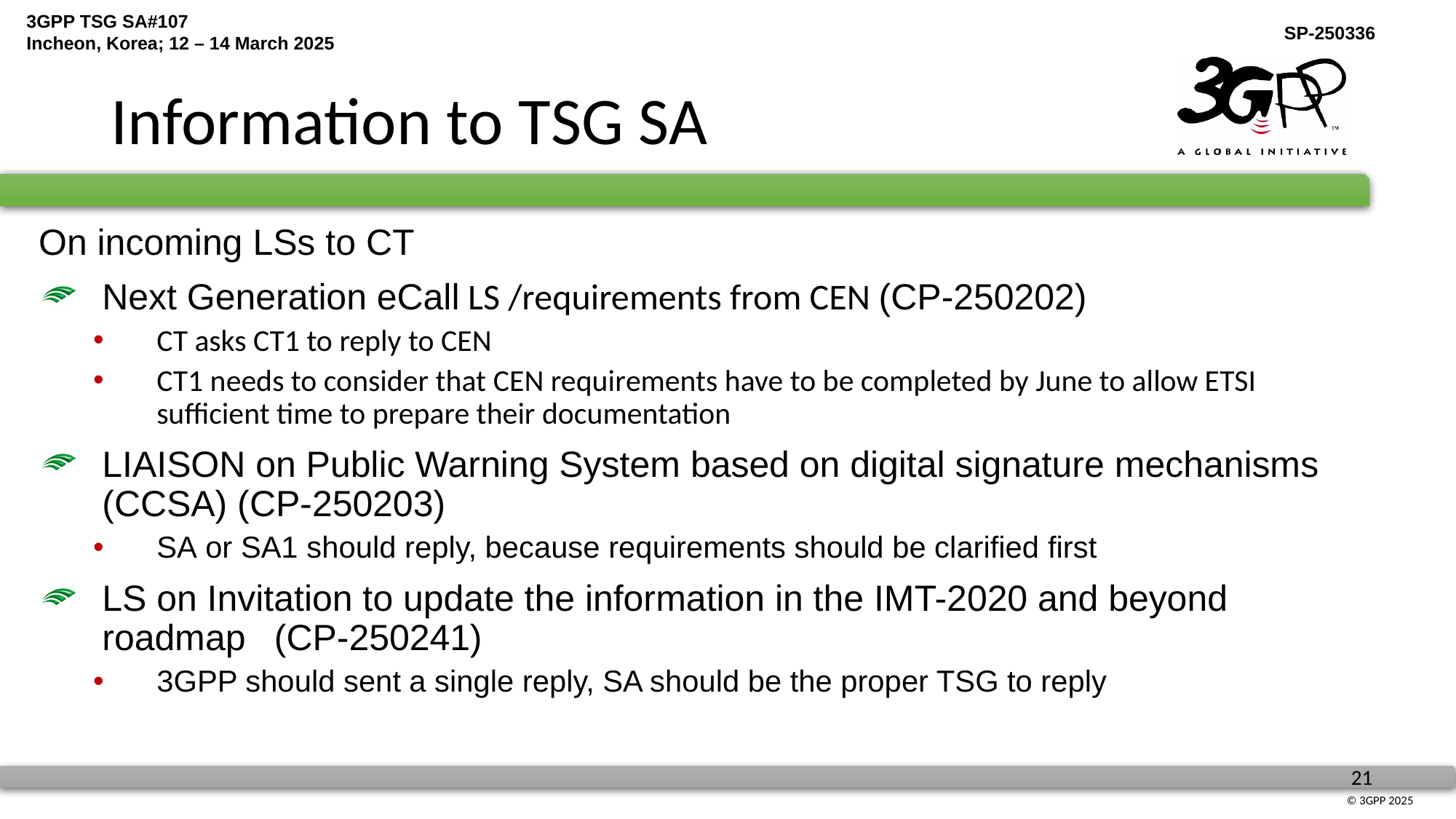

# Information to TSG SA
On incoming LSs to CT
Next Generation eCall LS /requirements from CEN (CP-250202)
CT asks CT1 to reply to CEN
CT1 needs to consider that CEN requirements have to be completed by June to allow ETSI sufficient time to prepare their documentation
LIAISON on Public Warning System based on digital signature mechanisms (CCSA) (CP-250203)
SA or SA1 should reply, because requirements should be clarified first
LS on Invitation to update the information in the IMT-2020 and beyond roadmap   (CP-250241)
3GPP should sent a single reply, SA should be the proper TSG to reply